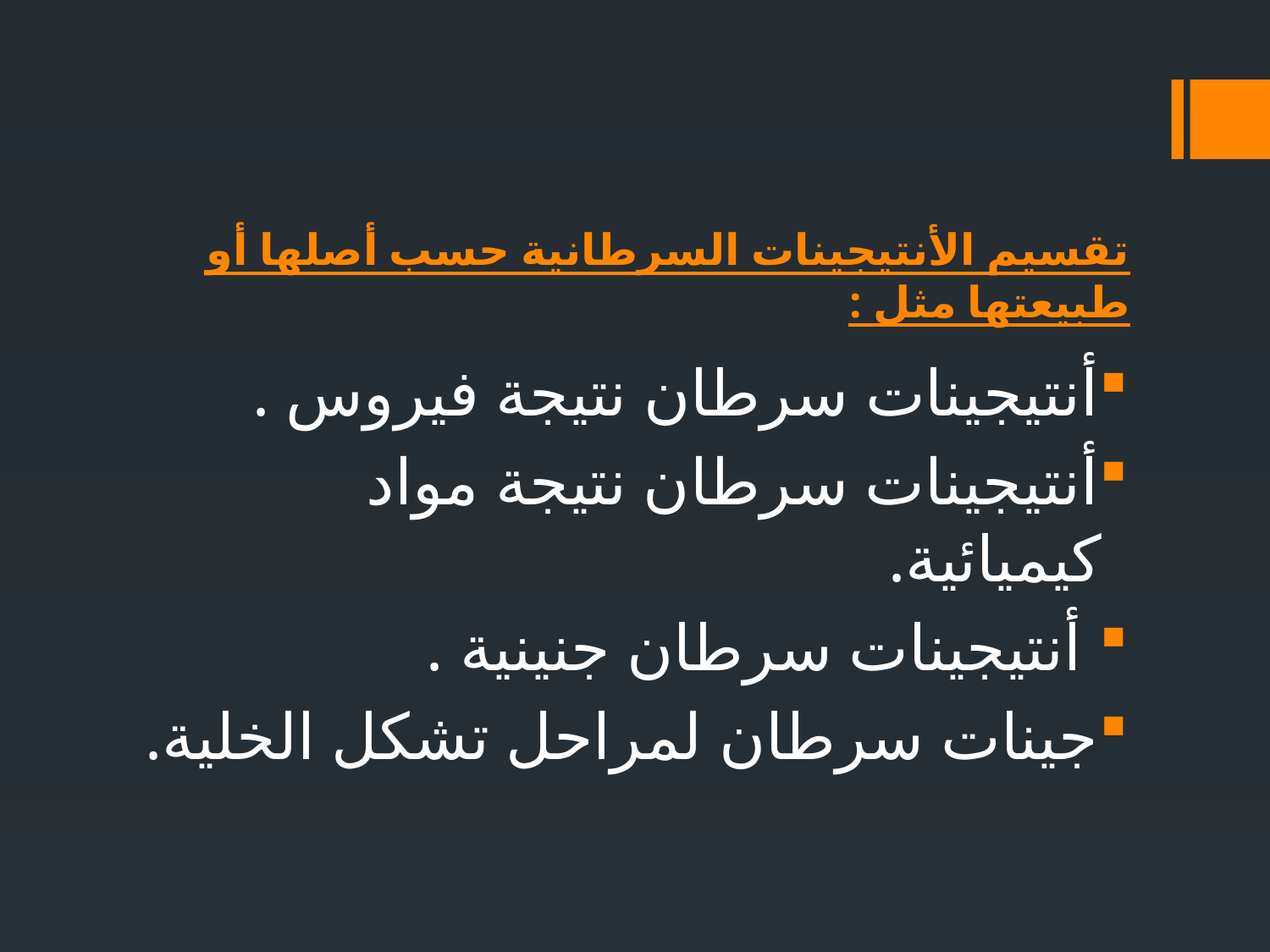

# تقسيم الأنتيجينات السرطانية حسب أصلها أو طبيعتها مثل :
أنتيجينات سرطان نتيجة فيروس .
أنتيجينات سرطان نتيجة مواد كيميائية.
 أنتيجينات سرطان جنينية .
جينات سرطان لمراحل تشكل الخلية.